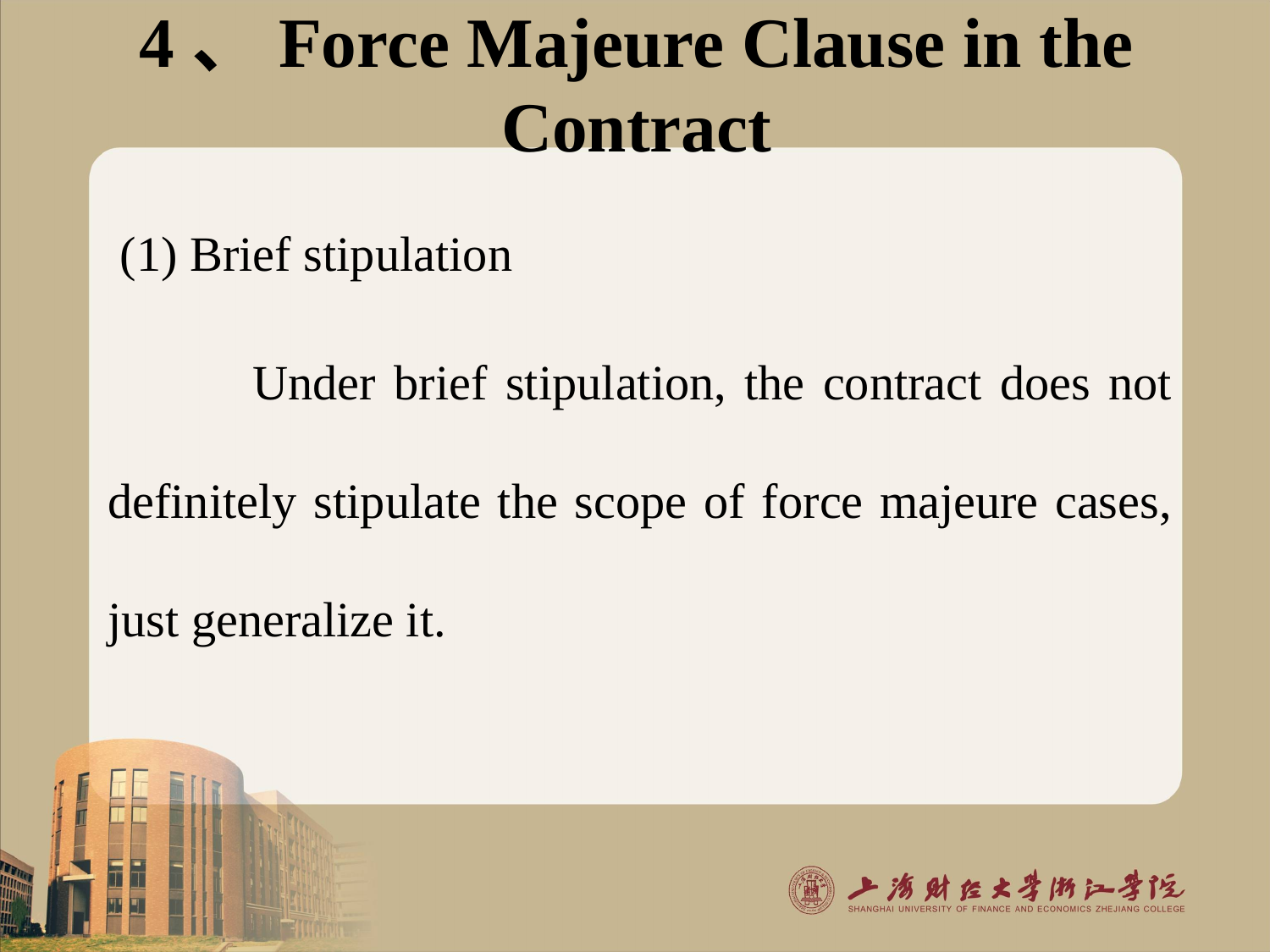

# 4、Force Majeure Clause in the Contract
 (1) Brief stipulation
        Under brief stipulation, the contract does not definitely stipulate the scope of force majeure cases, just generalize it.